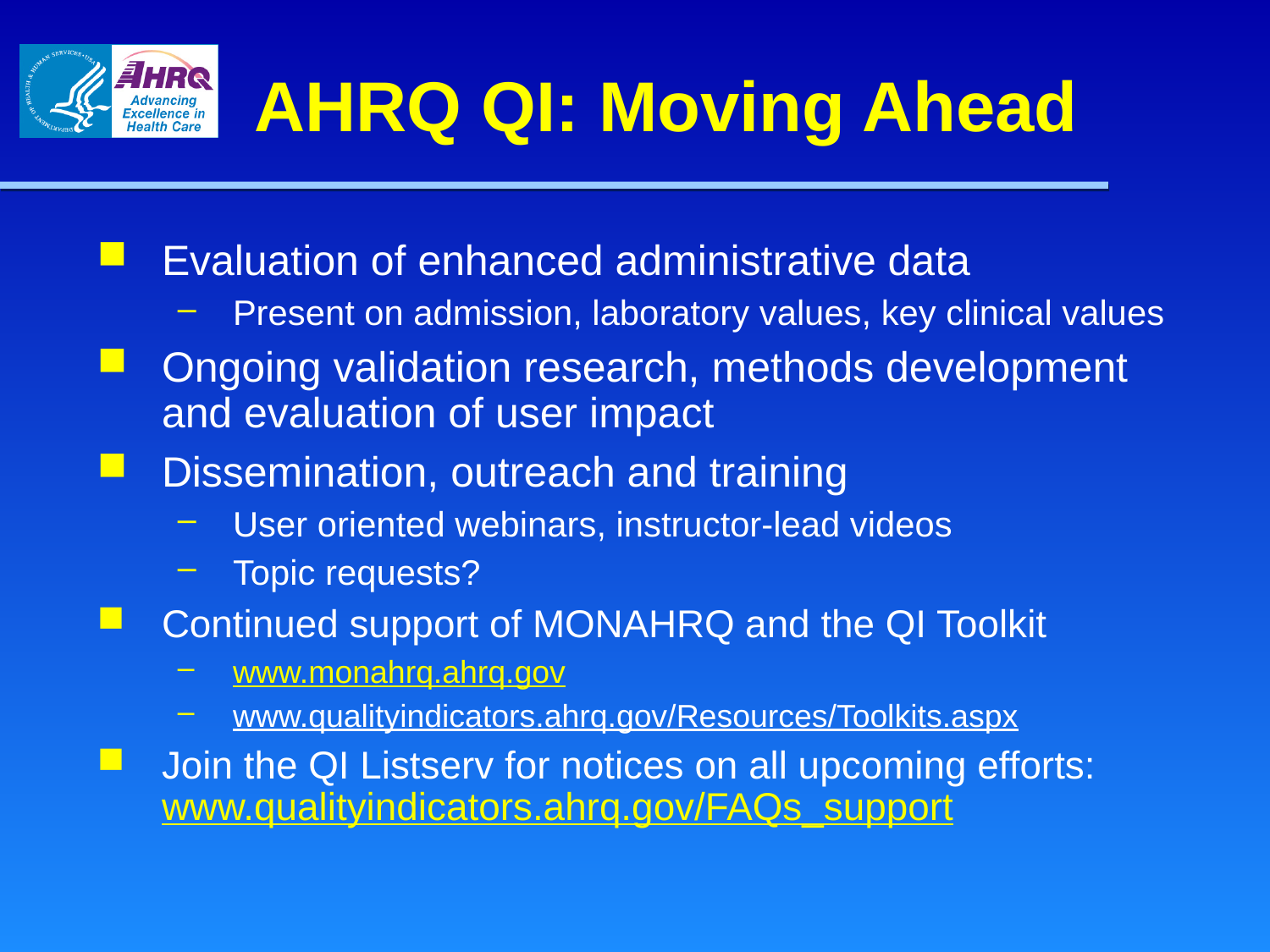

# AHRQ QI: Moving Ahead
Evaluation of enhanced administrative data
Present on admission, laboratory values, key clinical values
Ongoing validation research, methods development and evaluation of user impact
Dissemination, outreach and training
User oriented webinars, instructor-lead videos
Topic requests?
Continued support of MONAHRQ and the QI Toolkit
www.monahrq.ahrq.gov
www.qualityindicators.ahrq.gov/Resources/Toolkits.aspx
Join the QI Listserv for notices on all upcoming efforts: www.qualityindicators.ahrq.gov/FAQs_support